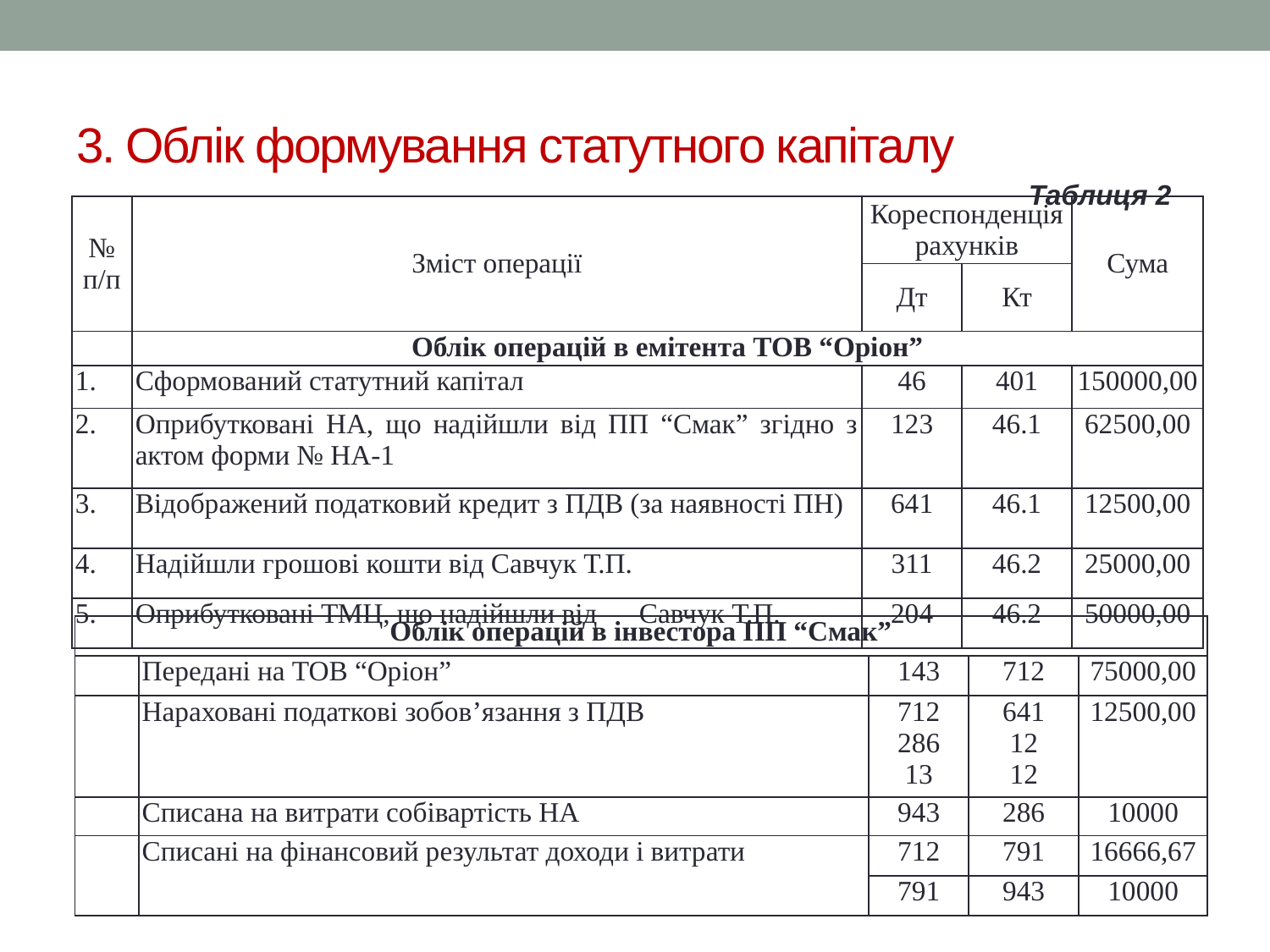

# 3. Облік формування статутного капіталу
Таблиця 2
| № п/п | Зміст операції | Кореспонденція рахунків |  | Сума |
| --- | --- | --- | --- | --- |
|  |  | Дт | Кт |  |
|  | Облік операцій в емітента ТОВ “Оріон” |  |  |  |
| 1. | Сформований статутний капітал | 46 | 401 | 150000,00 |
| 2. | Оприбутковані НА, що надійшли від ПП “Смак” згідно з актом форми № НА-1 | 123 | 46.1 | 62500,00 |
| 3. | Відображений податковий кредит з ПДВ (за наявності ПН) | 641 | 46.1 | 12500,00 |
| 4. | Надійшли грошові кошти від Савчук Т.П. | 311 | 46.2 | 25000,00 |
| 5. | Оприбутковані ТМЦ, що надійшли від Савчук Т.П. | 204 | 46.2 | 50000,00 |
| Облік операцій в інвестора ПП “Смак” |  |  |  |  |
| --- | --- | --- | --- | --- |
|  | Передані на ТОВ “Оріон” | 143 | 712 | 75000,00 |
|  | Нараховані податкові зобов’язання з ПДВ | 712 286 13 | 641 12 12 | 12500,00 |
|  | Списана на витрати собівартість НА | 943 | 286 | 10000 |
|  | Списані на фінансовий результат доходи і витрати | 712 | 791 | 16666,67 |
|  |  | 791 | 943 | 10000 |